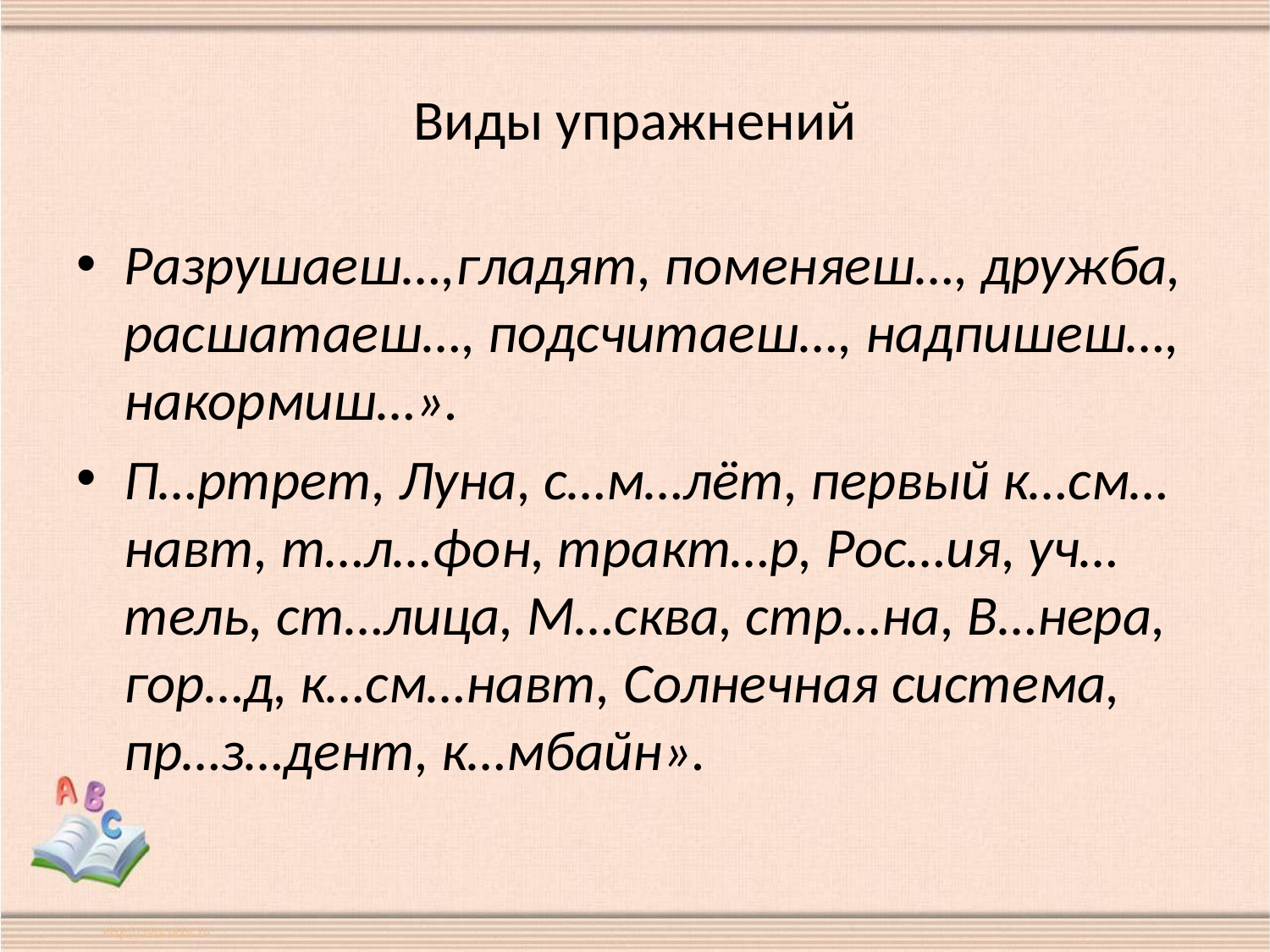

# Виды упражнений
Разрушаеш…,гладят, поменяеш…, дружба, расшатаеш…, подсчитаеш…, надпишеш…, накормиш…».
П…ртрет, Луна, с…м…лёт, первый к…см…навт, т…л…фон, тракт…р, Рос…ия, уч…тель, ст…лица, М…сква, стр…на, В…нера, гор…д, к…см…навт, Солнечная система, пр…з…дент, к…мбайн».